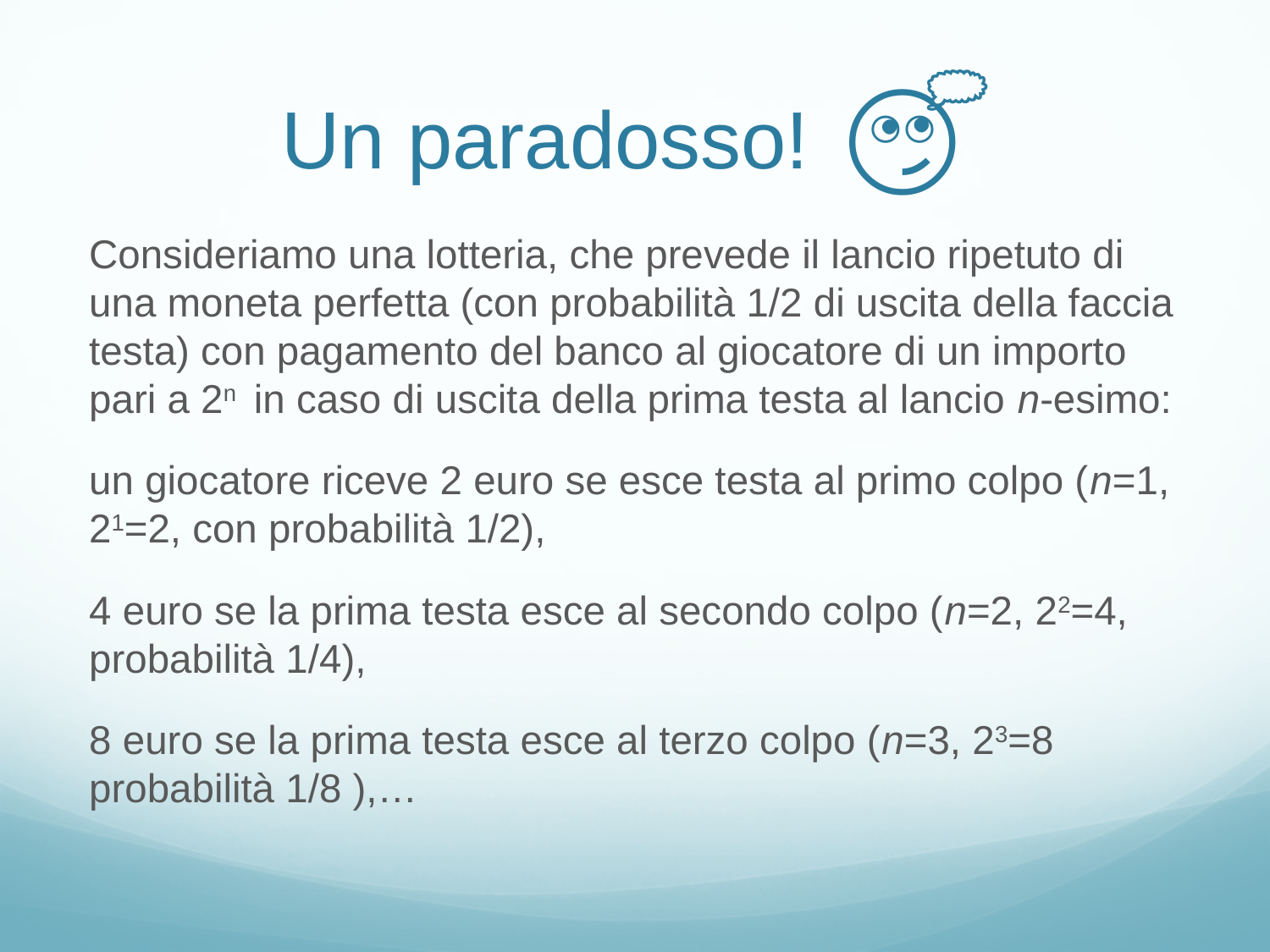

# Un paradosso! 🤔
Consideriamo una lotteria, che prevede il lancio ripetuto di una moneta perfetta (con probabilità 1/2 di uscita della faccia testa) con pagamento del banco al giocatore di un importo pari a 2n  in caso di uscita della prima testa al lancio n-esimo:
un giocatore riceve 2 euro se esce testa al primo colpo (n=1, 21=2, con probabilità 1/2),
4 euro se la prima testa esce al secondo colpo (n=2, 22=4, probabilità 1/4),
8 euro se la prima testa esce al terzo colpo (n=3, 23=8 probabilità 1/8 ),…